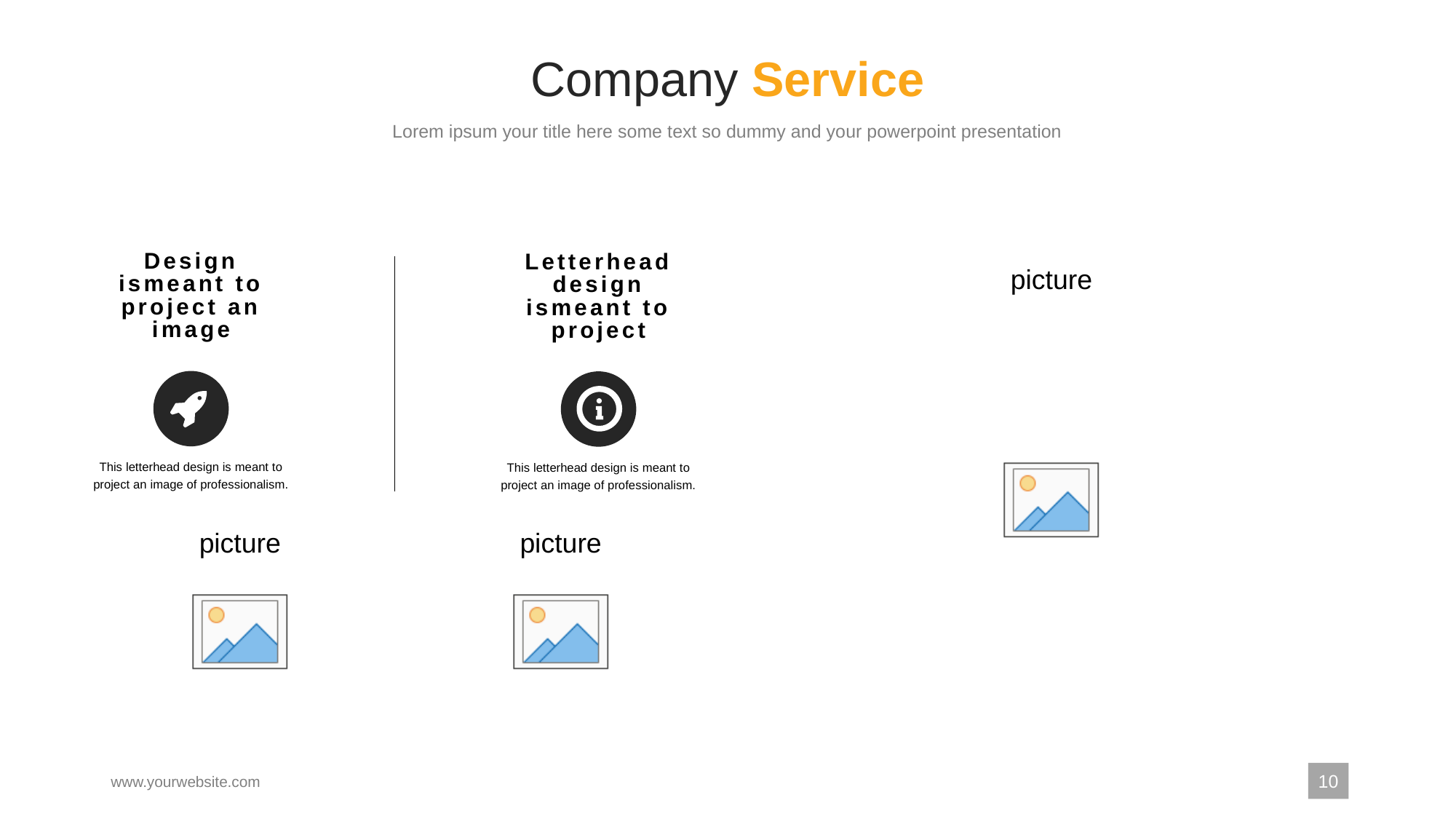

# Company Service
Lorem ipsum your title here some text so dummy and your powerpoint presentation
Letterhead design ismeant to project
Design ismeant to project an image

This letterhead design is meant to project an image of professionalism.
This letterhead design is meant to project an image of professionalism.

10
www.yourwebsite.com